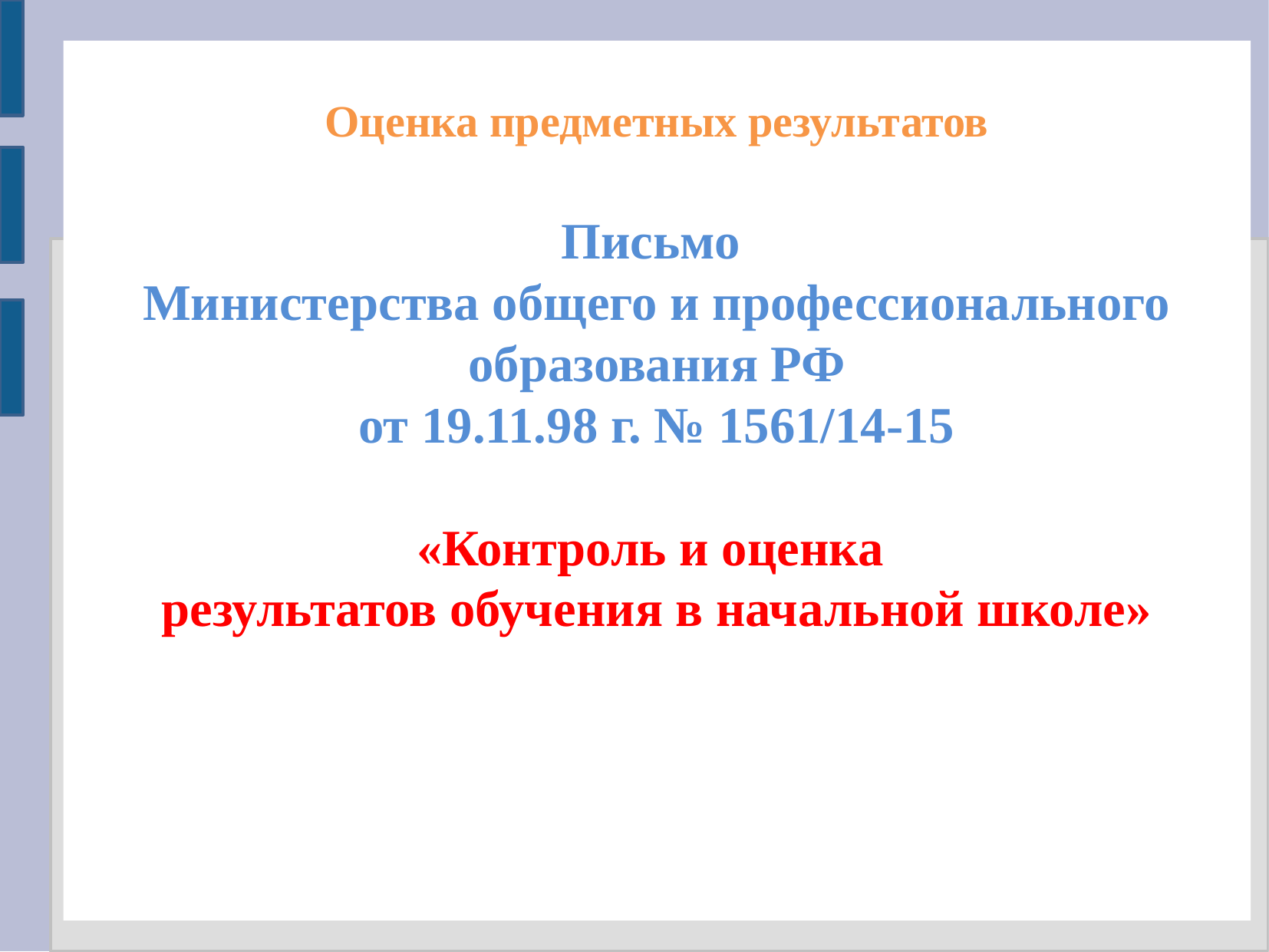

Оценка предметных результатов

Письмо
Министерства общего и профессионального образования РФ
от 19.11.98 г. № 1561/14-15

«Контроль и оценка
результатов обучения в начальной школе»